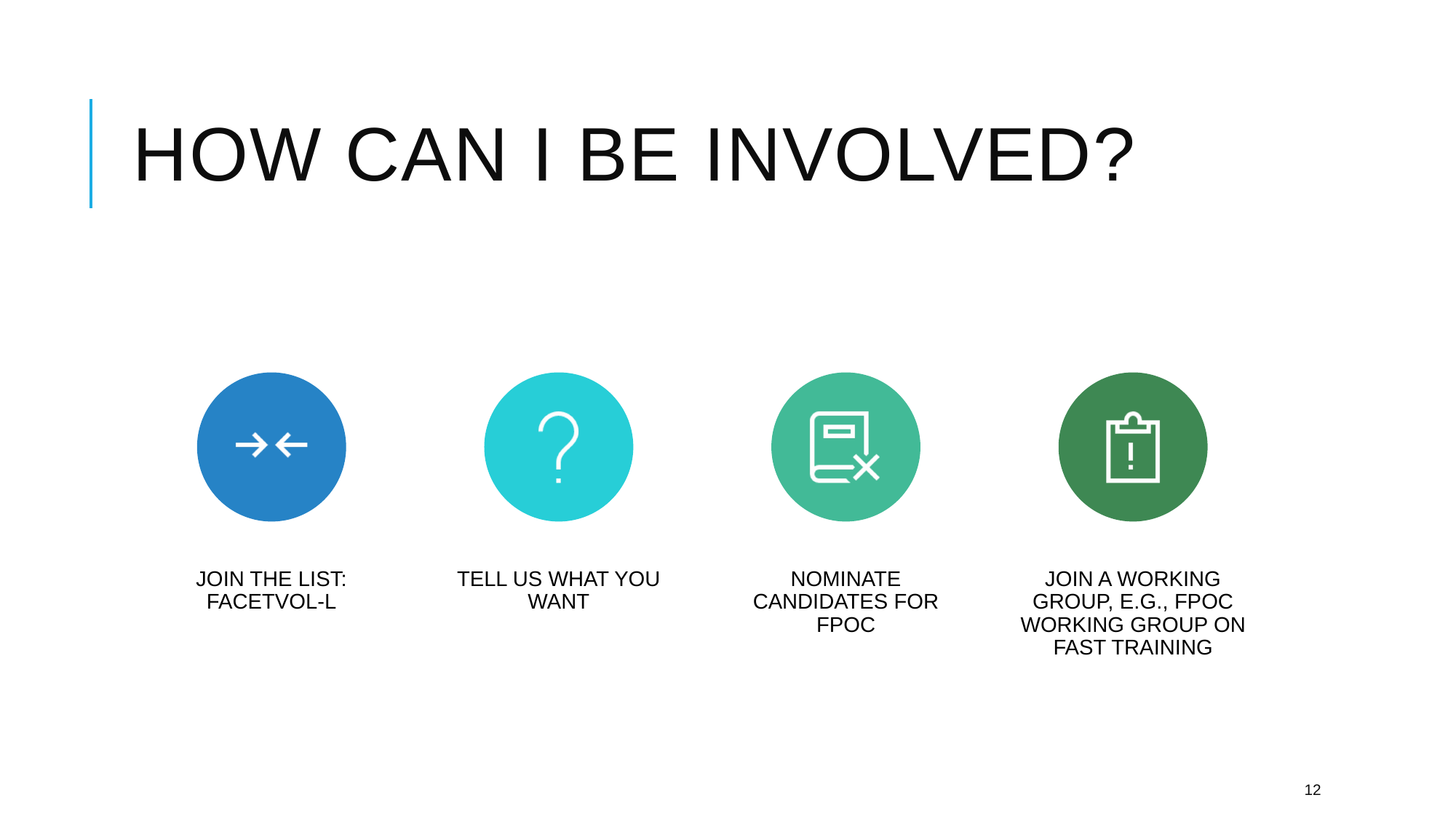

# How Can I be Involved?
Join the list: FacetVol-L
Tell us what you want
Nominate candidates for FPOC
Join a working group, e.g., FPOC Working Group on FAST tRAINING
12